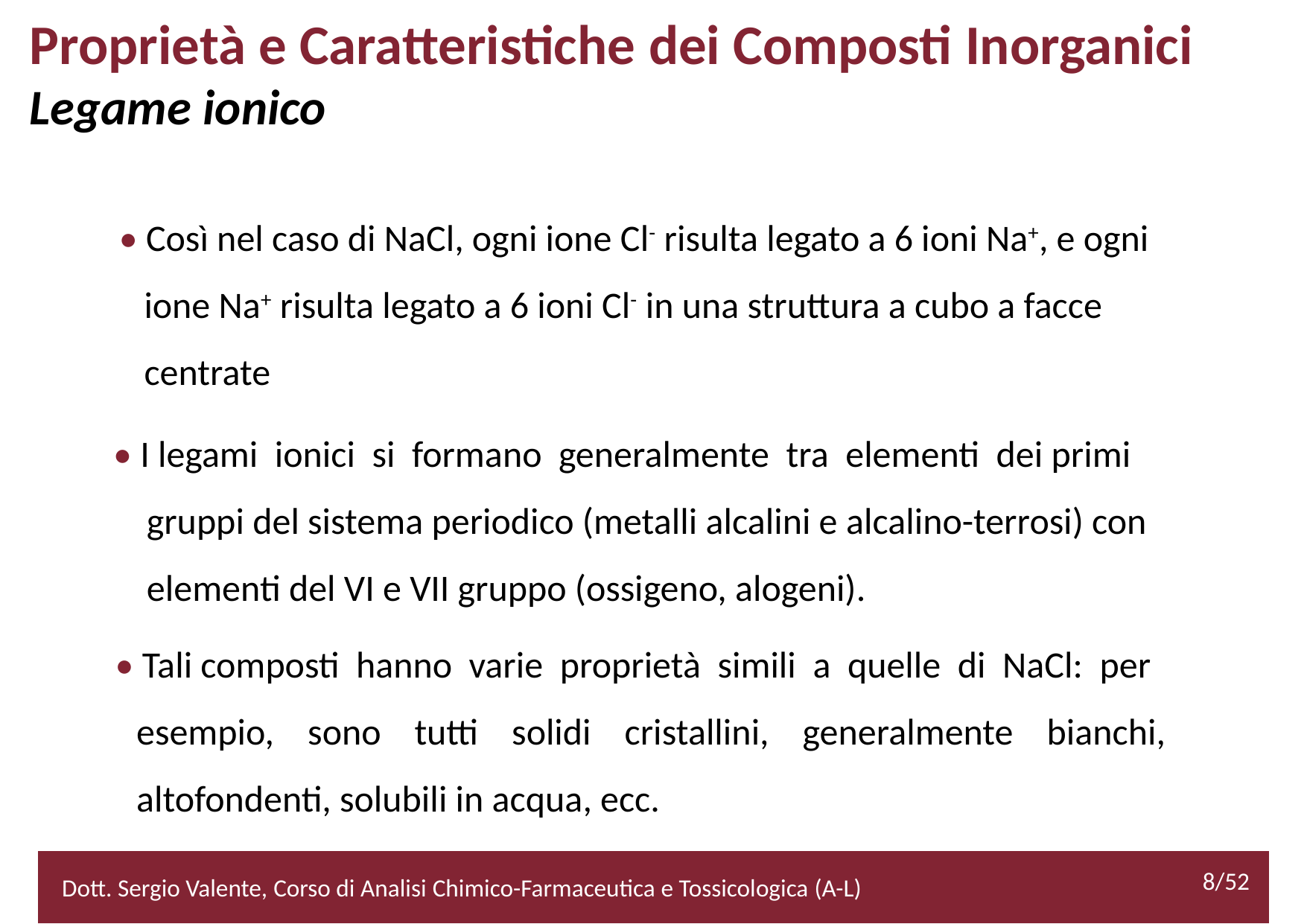

Proprietà e Caratteristiche dei Composti Inorganici
Legame ionico

• Così nel caso di NaCl, ogni ione Cl- risulta legato a 6 ioni Na+, e ogni
   ione Na+ risulta legato a 6 ioni Cl- in una struttura a cubo a facce
   centrate

• I legami  ionici  si  formano  generalmente  tra  elementi  dei primi gruppi del sistema periodico (metalli alcalini e alcalino-terrosi) con elementi del VI e VII gruppo (ossigeno, alogeni).

• Tali composti  hanno  varie  proprietà  simili  a  quelle  di  NaCl:  per esempio,    sono    tutti    solidi    cristallini,    generalmente    bianchi, altofondenti, solubili in acqua, ecc.

		8/52

8/52
Dott. Sergio Valente, Corso di Analisi Chimico-Farmaceutica e Tossicologica (A-L)